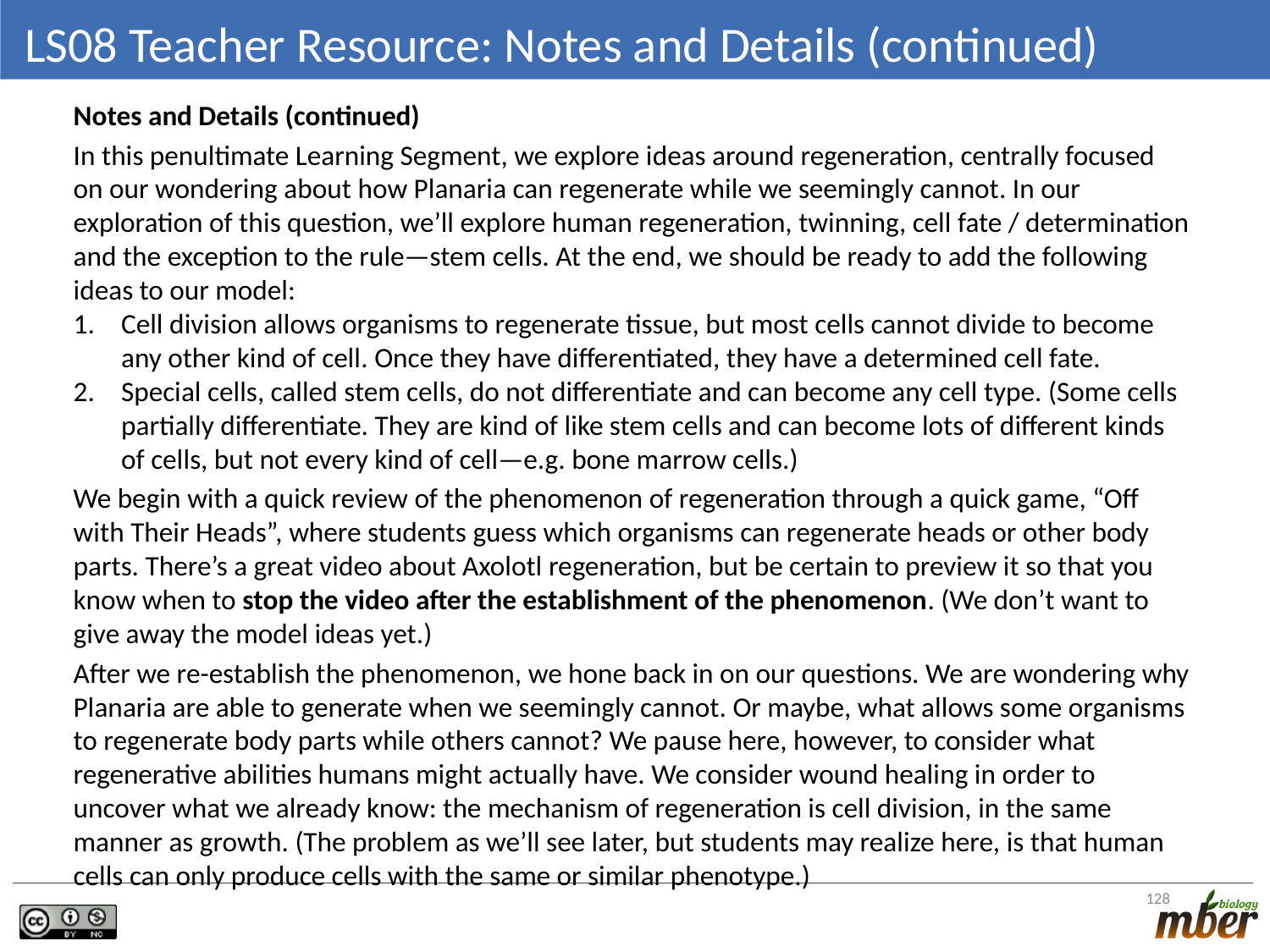

# LS08 Teacher Resource: Notes and Details (continued)
Notes and Details (continued)
In this penultimate Learning Segment, we explore ideas around regeneration, centrally focused on our wondering about how Planaria can regenerate while we seemingly cannot. In our exploration of this question, we’ll explore human regeneration, twinning, cell fate / determination and the exception to the rule—stem cells. At the end, we should be ready to add the following ideas to our model:
Cell division allows organisms to regenerate tissue, but most cells cannot divide to become any other kind of cell. Once they have differentiated, they have a determined cell fate.
Special cells, called stem cells, do not differentiate and can become any cell type. (Some cells partially differentiate. They are kind of like stem cells and can become lots of different kinds of cells, but not every kind of cell—e.g. bone marrow cells.)
We begin with a quick review of the phenomenon of regeneration through a quick game, “Off with Their Heads”, where students guess which organisms can regenerate heads or other body parts. There’s a great video about Axolotl regeneration, but be certain to preview it so that you know when to stop the video after the establishment of the phenomenon. (We don’t want to give away the model ideas yet.)
After we re-establish the phenomenon, we hone back in on our questions. We are wondering why Planaria are able to generate when we seemingly cannot. Or maybe, what allows some organisms to regenerate body parts while others cannot? We pause here, however, to consider what regenerative abilities humans might actually have. We consider wound healing in order to uncover what we already know: the mechanism of regeneration is cell division, in the same manner as growth. (The problem as we’ll see later, but students may realize here, is that human cells can only produce cells with the same or similar phenotype.)

128